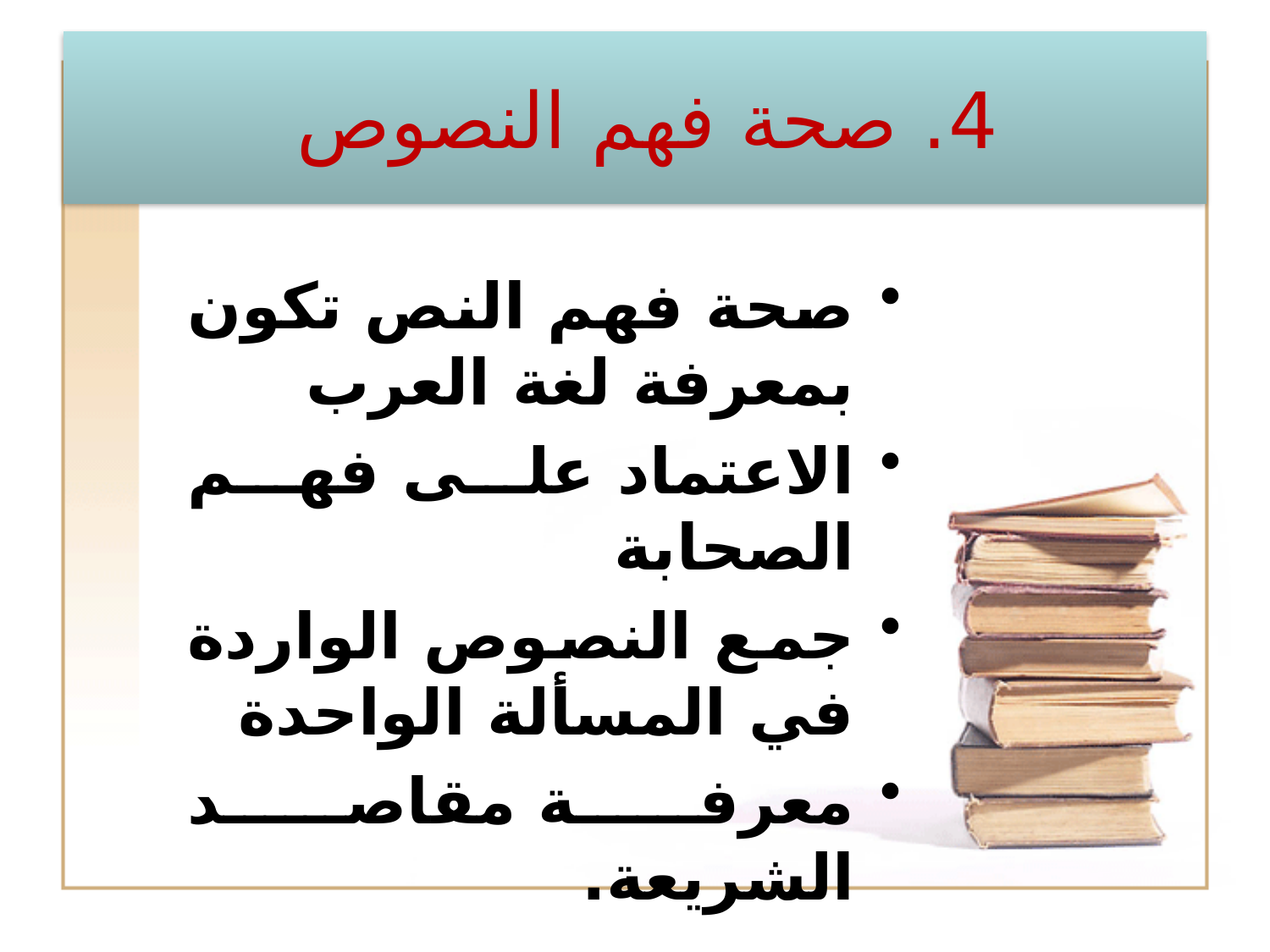

# 4. صحة فهم النصوص
صحة فهم النص تكون بمعرفة لغة العرب
الاعتماد على فهم الصحابة
جمع النصوص الواردة في المسألة الواحدة
معرفة مقاصد الشريعة.